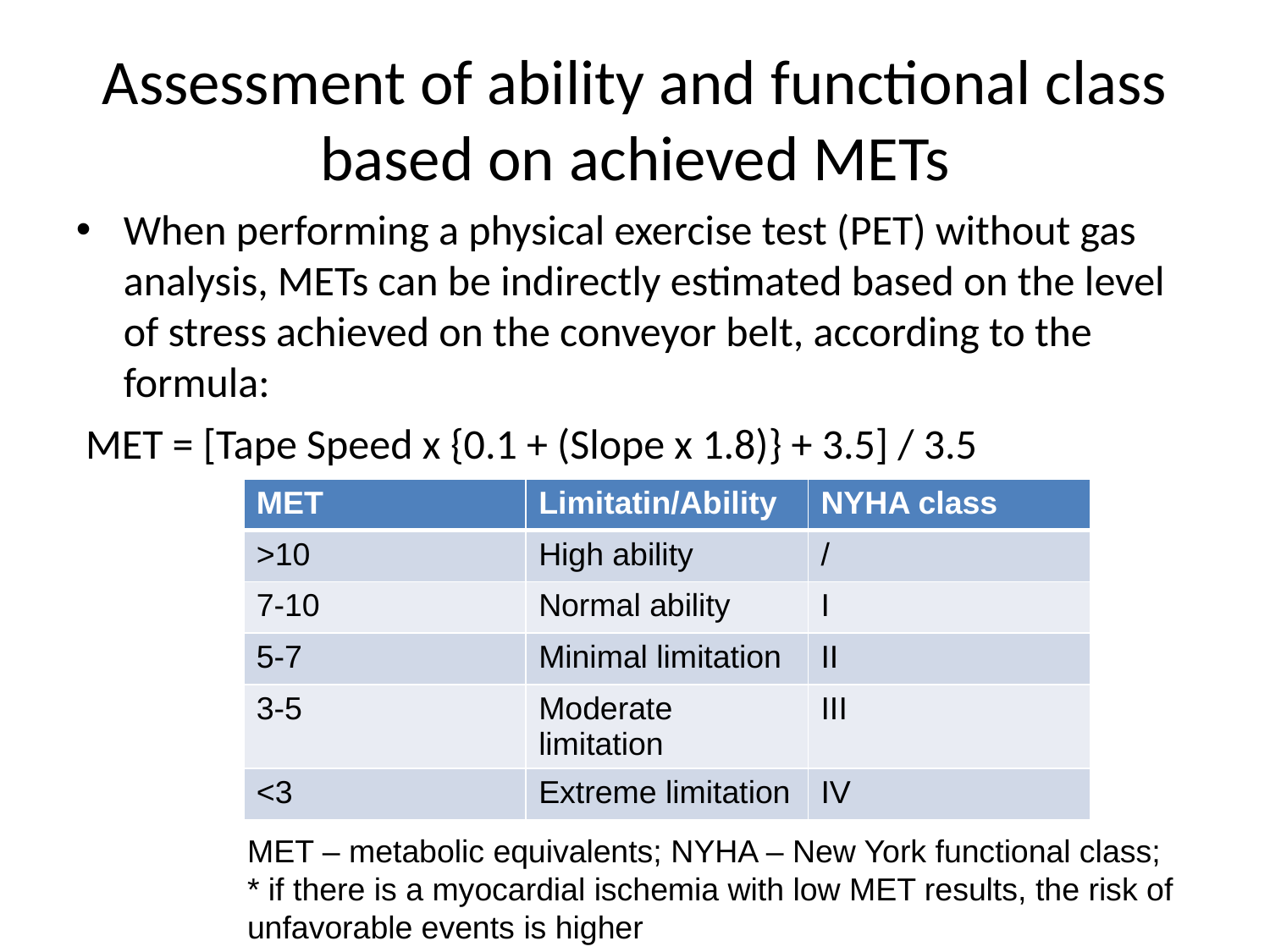

Assessment of ability and functional class based on achieved METs
When performing a physical exercise test (PET) without gas analysis, METs can be indirectly estimated based on the level of stress achieved on the conveyor belt, according to the formula:
 MET = [Tape Speed ​​x {0.1 + (Slope x 1.8)} + 3.5] / 3.5
| MET | Limitatin/Ability | NYHA class |
| --- | --- | --- |
| >10 | High ability | / |
| 7-10 | Normal ability | I |
| 5-7 | Minimal limitation | II |
| 3-5 | Moderate limitation | III |
| <3 | Extreme limitation | IV |
MET – metabolic equivalents; NYHA – New York functional class;
* if there is a myocardial ischemia with low MET results, the risk of unfavorable events is higher